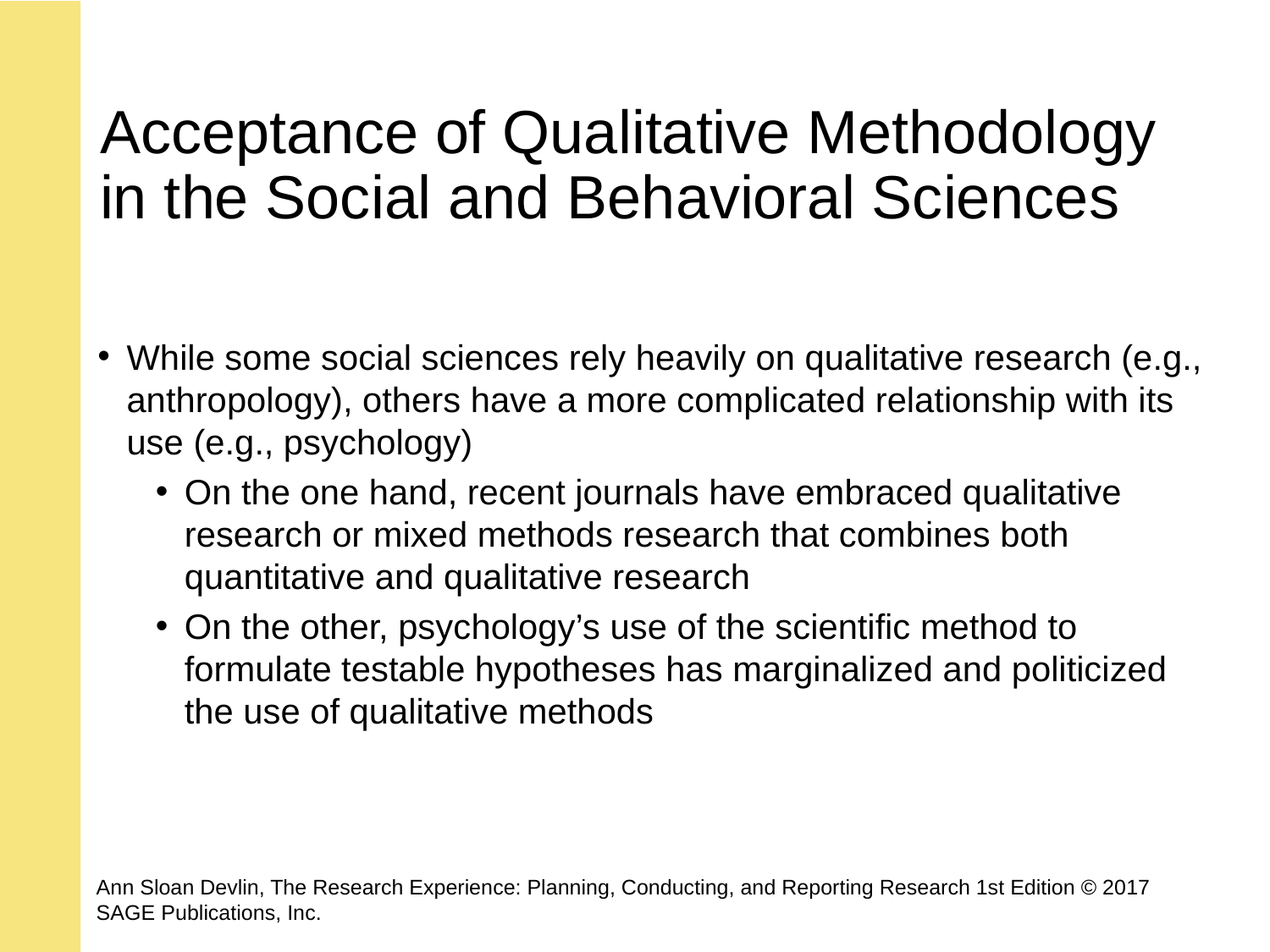

# Acceptance of Qualitative Methodology in the Social and Behavioral Sciences
While some social sciences rely heavily on qualitative research (e.g., anthropology), others have a more complicated relationship with its use (e.g., psychology)
On the one hand, recent journals have embraced qualitative research or mixed methods research that combines both quantitative and qualitative research
On the other, psychology’s use of the scientific method to formulate testable hypotheses has marginalized and politicized the use of qualitative methods